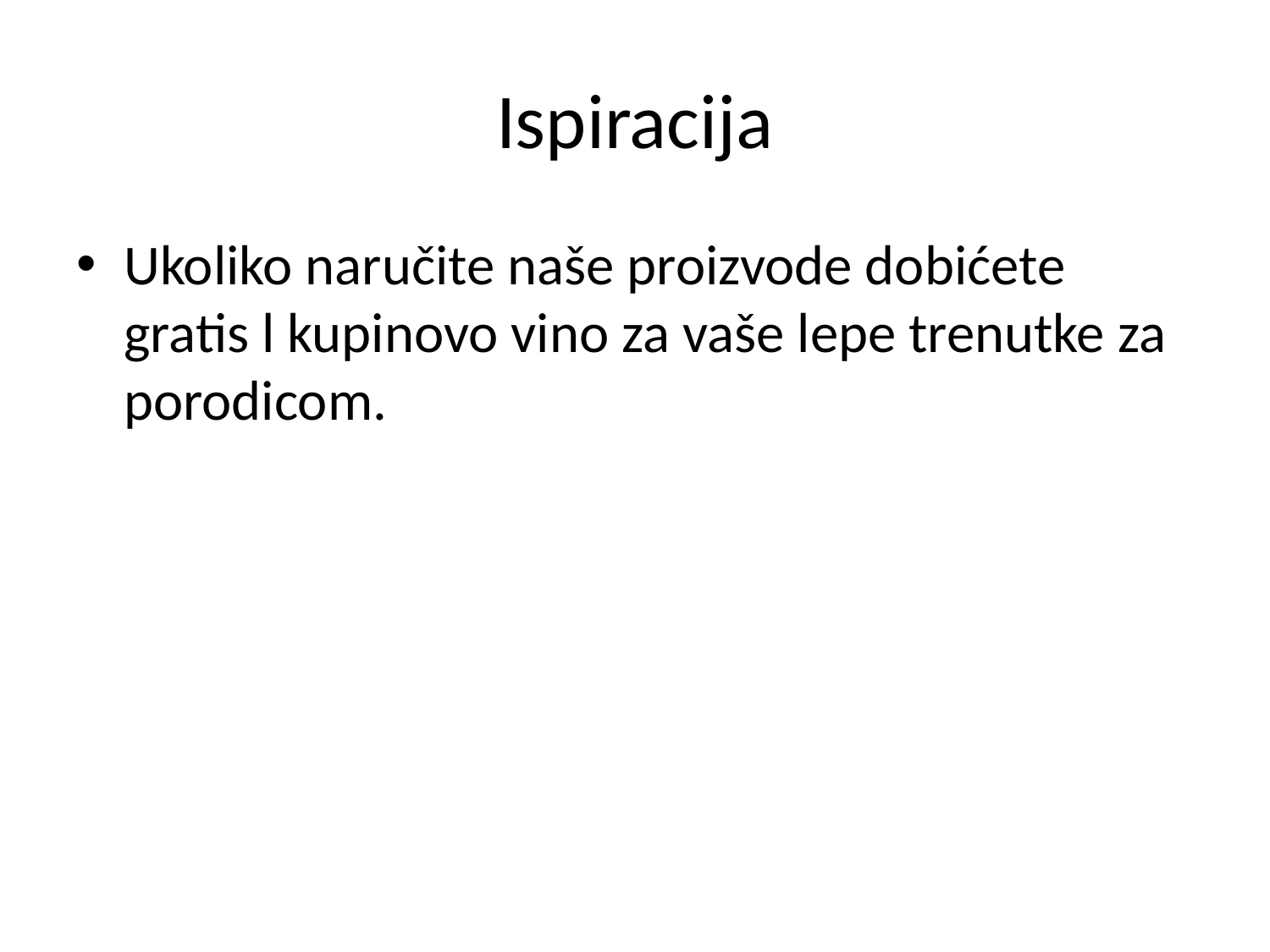

# Ispiracija
Ukoliko naručite naše proizvode dobićete gratis l kupinovo vino za vaše lepe trenutke za porodicom.